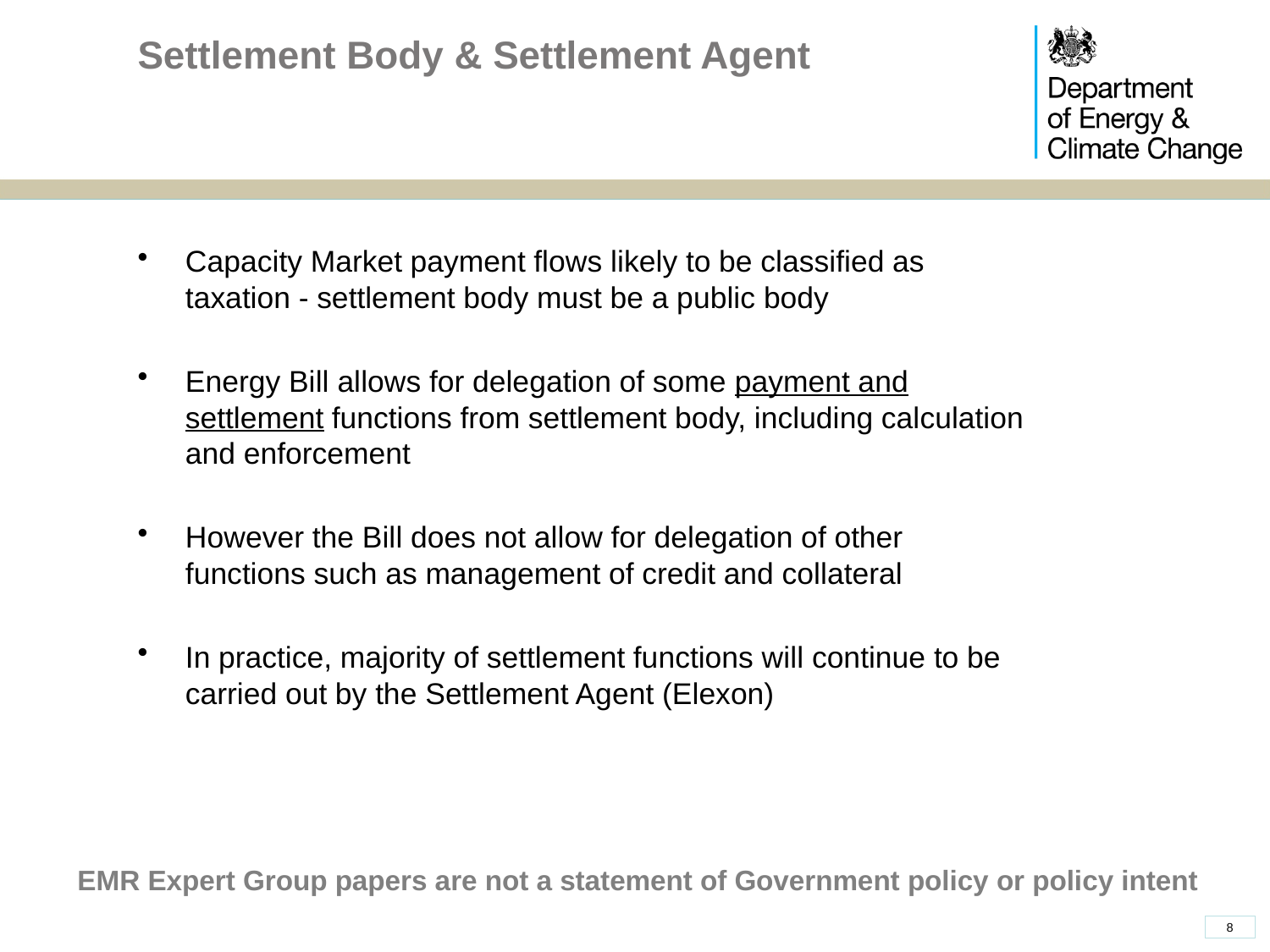

# Settlement Body & Settlement Agent
Capacity Market payment flows likely to be classified as taxation - settlement body must be a public body

Energy Bill allows for delegation of some payment and settlement functions from settlement body, including calculation and enforcement

However the Bill does not allow for delegation of other functions such as management of credit and collateral

In practice, majority of settlement functions will continue to be carried out by the Settlement Agent (Elexon)

EMR Expert Group papers are not a statement of Government policy or policy intent

8